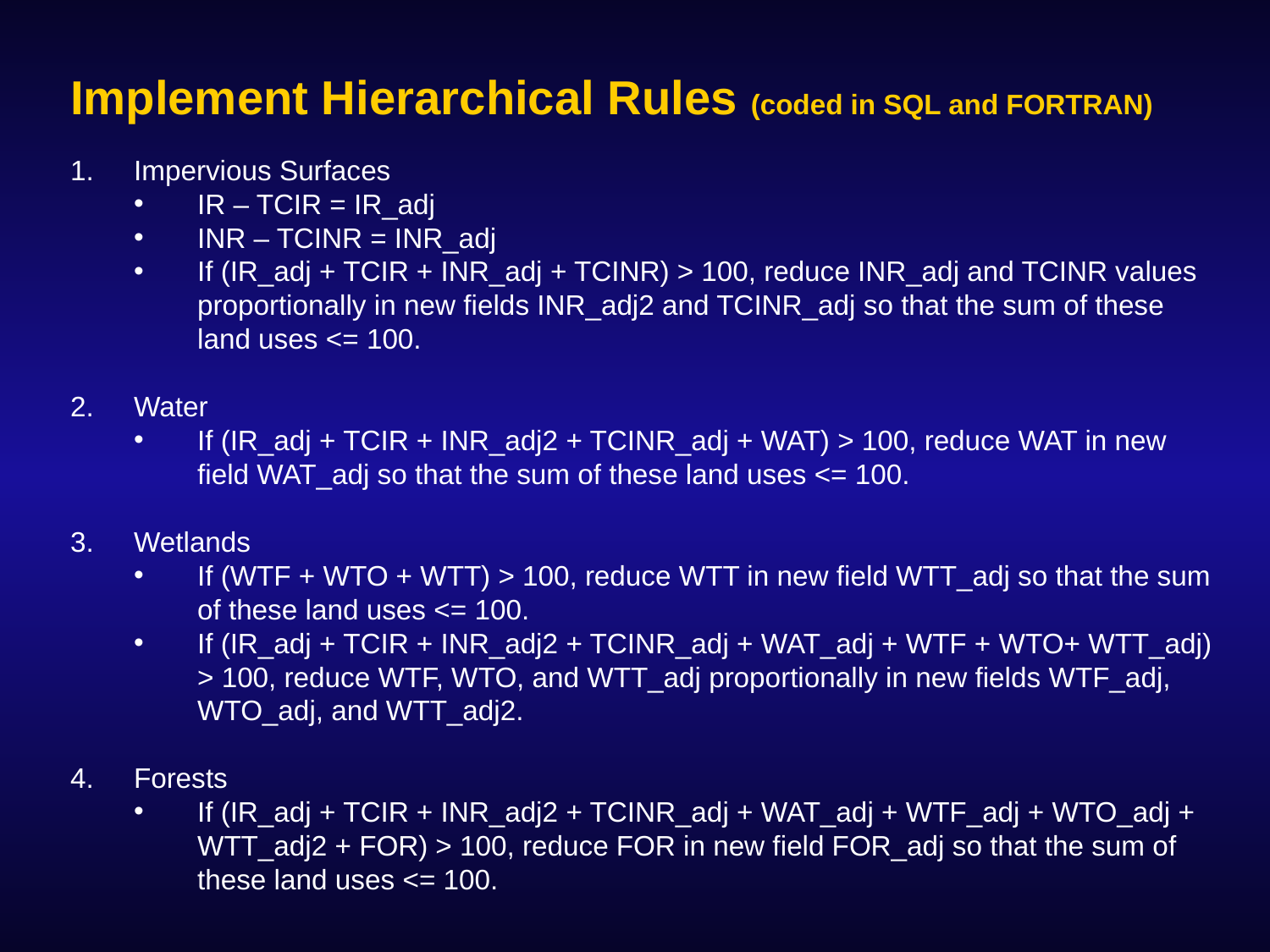

# Implement Hierarchical Rules (coded in SQL and FORTRAN)
Impervious Surfaces
IR – TCIR = IR_adj
INR – TCINR = INR_adj
If (IR_adj + TCIR + INR_adj + TCINR) > 100, reduce INR_adj and TCINR values proportionally in new fields INR_adj2 and TCINR_adj so that the sum of these land uses <= 100.

Water
If (IR_adj + TCIR + INR_adj2 + TCINR_adj + WAT) > 100, reduce WAT in new field WAT_adj so that the sum of these land uses <= 100.

Wetlands
If (WTF + WTO + WTT) > 100, reduce WTT in new field WTT_adj so that the sum of these land uses <= 100.
If (IR_adj + TCIR + INR_adj2 + TCINR_adj + WAT_adj + WTF + WTO+ WTT_adj) > 100, reduce WTF, WTO, and WTT_adj proportionally in new fields WTF_adj, WTO_adj, and WTT_adj2.

Forests
If (IR_adj + TCIR + INR_adj2 + TCINR_adj + WAT_adj + WTF_adj + WTO_adj + WTT_adj2 + FOR) > 100, reduce FOR in new field FOR_adj so that the sum of these land uses <= 100.